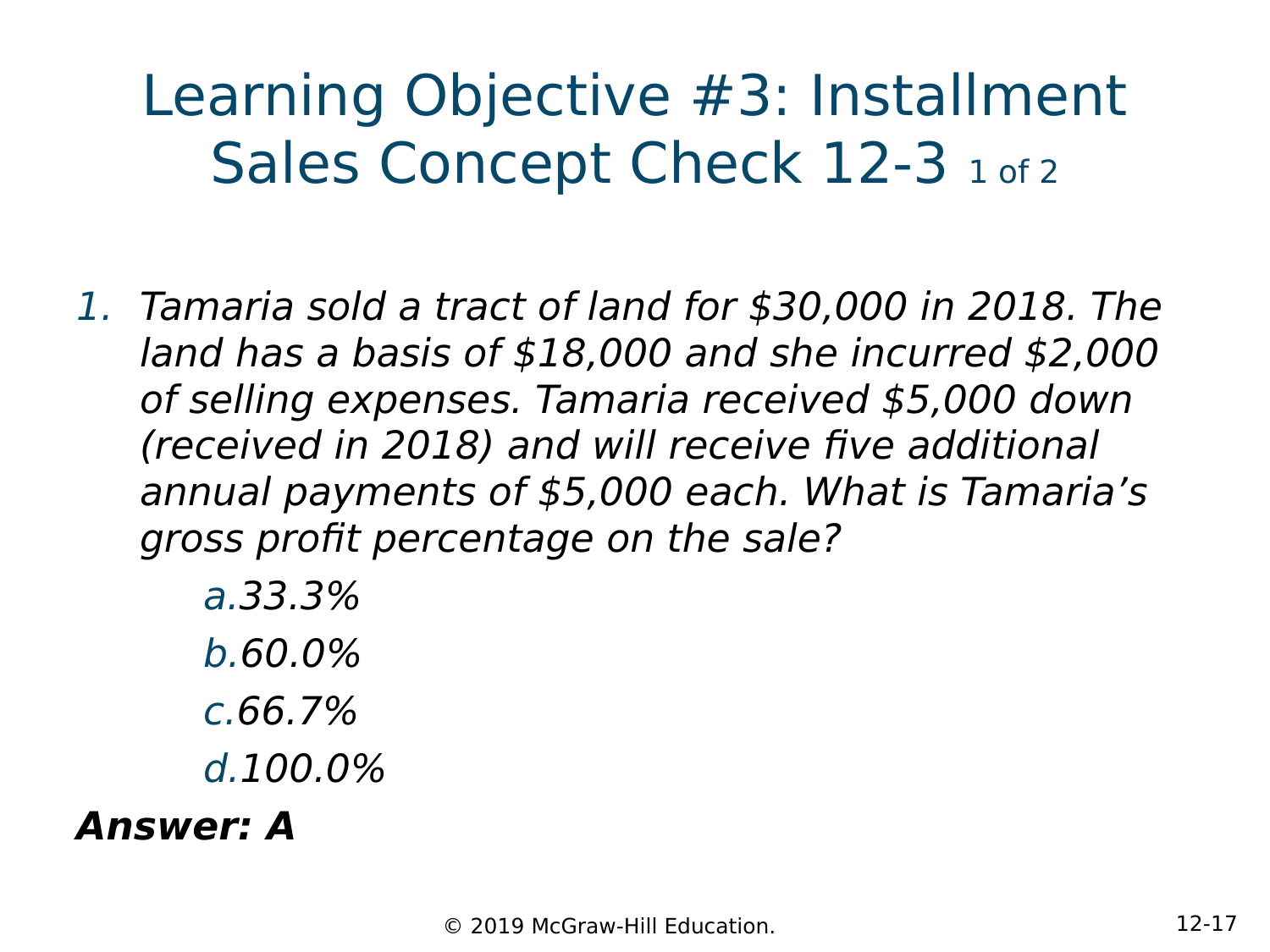

# Learning Objective #3: Installment Sales Concept Check 12-3 1 of 2
Tamaria sold a tract of land for $30,000 in 2018. The land has a basis of $18,000 and she incurred $2,000 of selling expenses. Tamaria received $5,000 down (received in 2018) and will receive five additional annual payments of $5,000 each. What is Tamaria’s gross profit percentage on the sale?
33.3%
60.0%
66.7%
100.0%
Answer: A